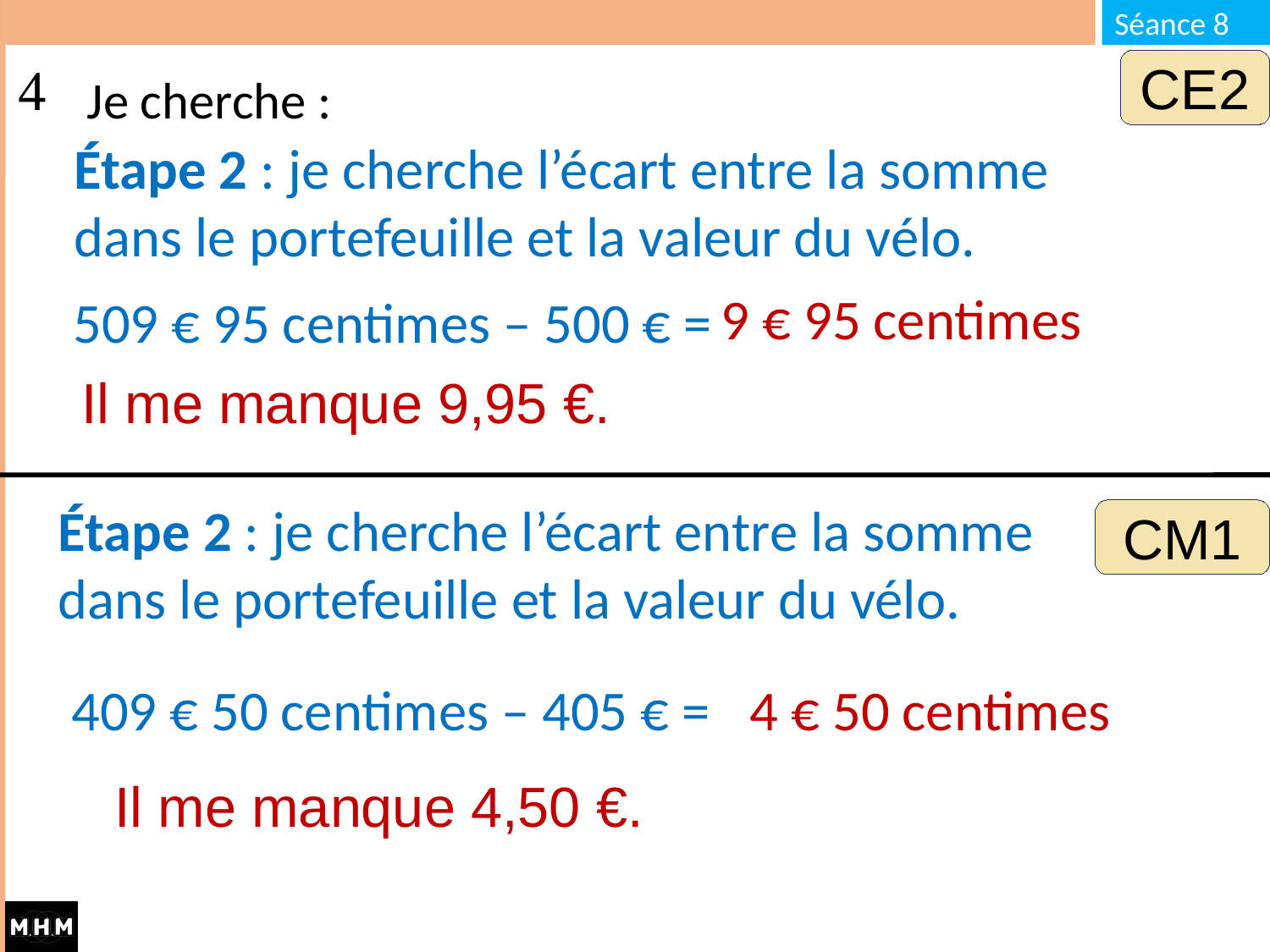

# Je cherche :
CE2
Étape 2 : je cherche l’écart entre la somme dans le portefeuille et la valeur du vélo.
9 € 95 centimes
509 € 95 centimes – 500 € =
Il me manque 9,95 €.

Étape 2 : je cherche l’écart entre la somme dans le portefeuille et la valeur du vélo.
CM1
409 € 50 centimes – 405 € =
4 € 50 centimes
Il me manque 4,50 €.